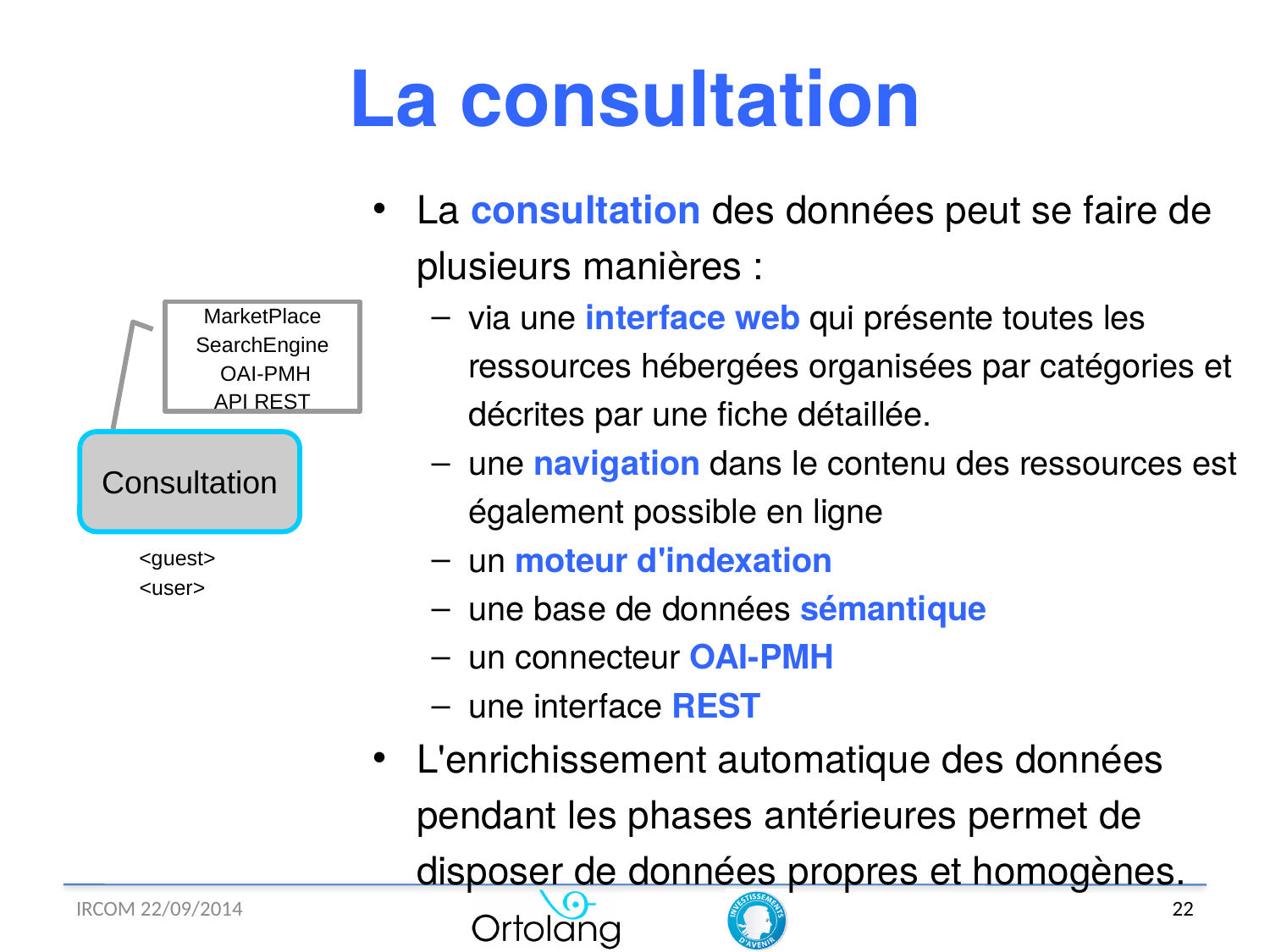

# La consultation
La consultation des données peut se faire de plusieurs manières :
via une interface web qui présente toutes les ressources hébergées organisées par catégories et décrites par une fiche détaillée.
une navigation dans le contenu des ressources est également possible en ligne
un moteur d'indexation
une base de données sémantique
un connecteur OAI-PMH
une interface REST
L'enrichissement automatique des données pendant les phases antérieures permet de disposer de données propres et homogènes.

MarketPlace
SearchEngine
 OAI-PMH
API REST
Consultation
<guest>
<user>
IRCOM 22/09/2014
22